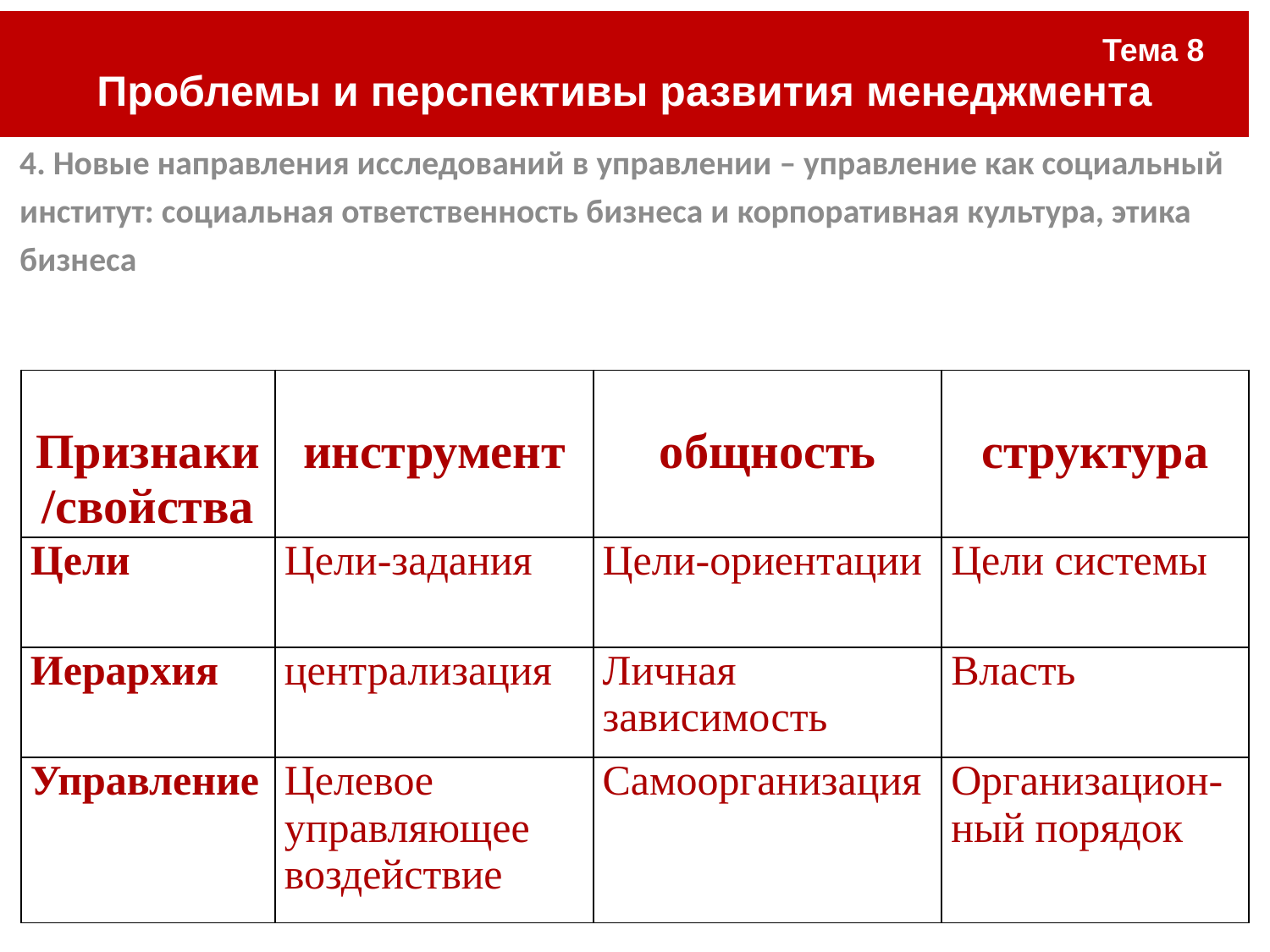

| Тема 8 Проблемы и перспективы развития менеджмента |
| --- |
4. Новые направления исследований в управлении – управление как социальный институт: социальная ответственность бизнеса и корпоративная культура, этика бизнеса

#
| Признаки /свойства | инструмент | общность | структура |
| --- | --- | --- | --- |
| Цели | Цели-задания | Цели-ориентации | Цели системы |
| Иерархия | централизация | Личная зависимость | Власть |
| Управление | Целевое управляющее воздействие | Самоорганизация | Организацион-ный порядок |